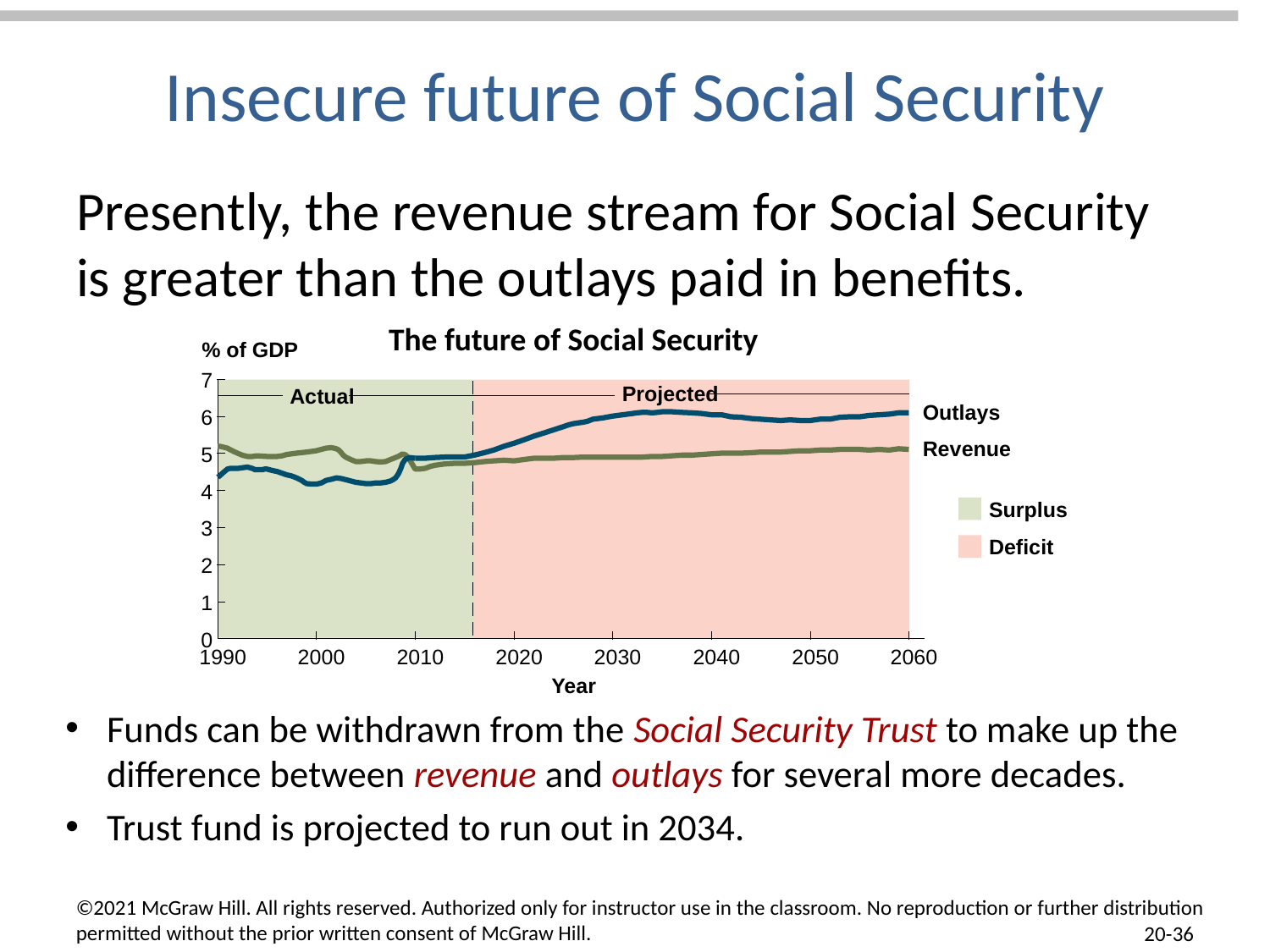

# Insecure future of Social Security
Presently, the revenue stream for Social Security is greater than the outlays paid in benefits.
The future of Social Security
% of GDP

7

Projected

Actual

Outlays

6

Revenue
5

4

Surplus

3

Deficit

2

1

0

1990
2000
2010
2020
2030
2040
2050
2060
Year
Funds can be withdrawn from the Social Security Trust to make up the difference between revenue and outlays for several more decades.
Trust fund is projected to run out in 2034.